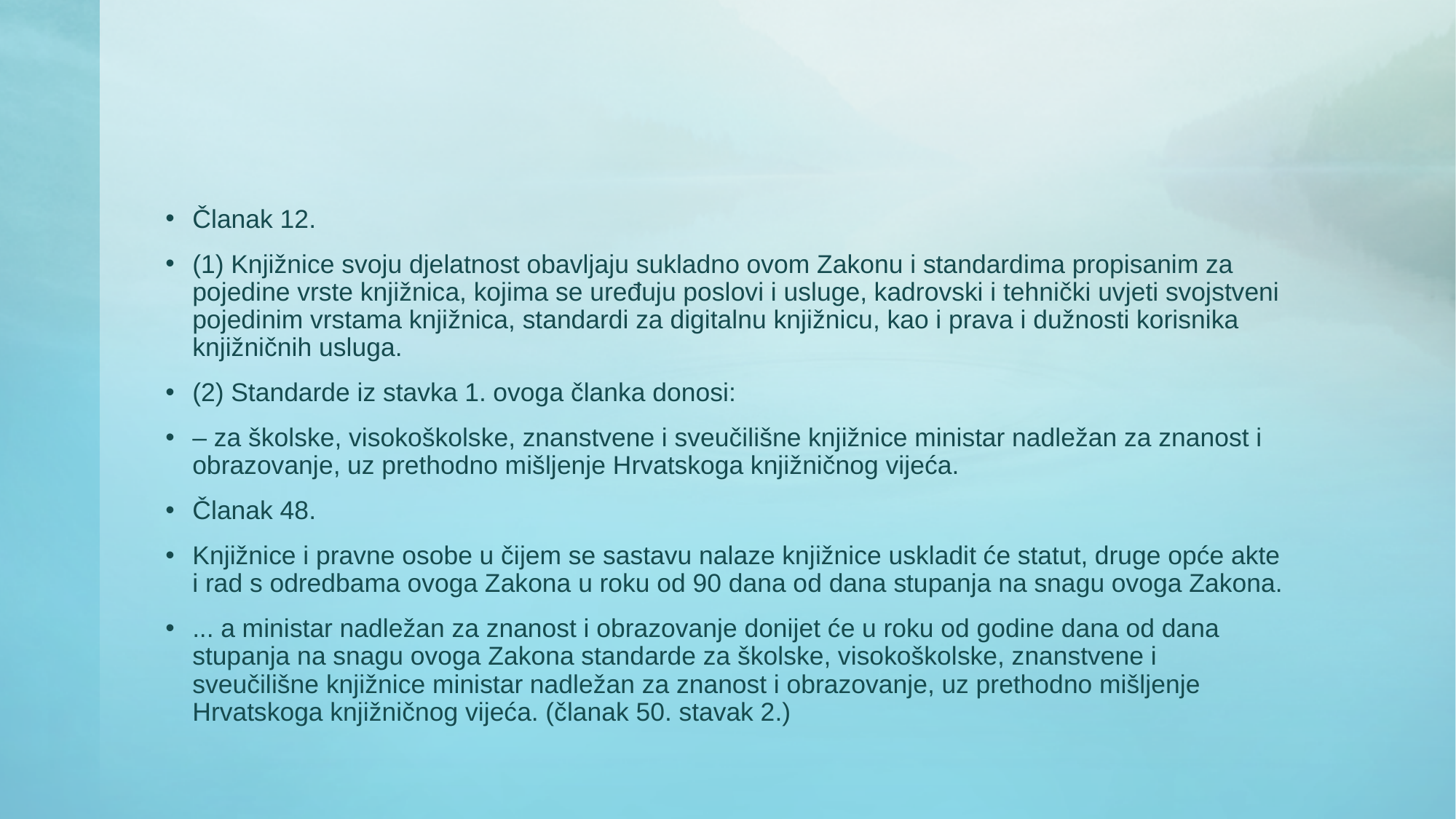

#
Članak 12.
(1) Knjižnice svoju djelatnost obavljaju sukladno ovom Zakonu i standardima propisanim za pojedine vrste knjižnica, kojima se uređuju poslovi i usluge, kadrovski i tehnički uvjeti svojstveni pojedinim vrstama knjižnica, standardi za digitalnu knjižnicu, kao i prava i dužnosti korisnika knjižničnih usluga.
(2) Standarde iz stavka 1. ovoga članka donosi:
– za školske, visokoškolske, znanstvene i sveučilišne knjižnice ministar nadležan za znanost i obrazovanje, uz prethodno mišljenje Hrvatskoga knjižničnog vijeća.
Članak 48.
Knjižnice i pravne osobe u čijem se sastavu nalaze knjižnice uskladit će statut, druge opće akte i rad s odredbama ovoga Zakona u roku od 90 dana od dana stupanja na snagu ovoga Zakona.
... a ministar nadležan za znanost i obrazovanje donijet će u roku od godine dana od dana stupanja na snagu ovoga Zakona standarde za školske, visokoškolske, znanstvene i sveučilišne knjižnice ministar nadležan za znanost i obrazovanje, uz prethodno mišljenje Hrvatskoga knjižničnog vijeća. (članak 50. stavak 2.)